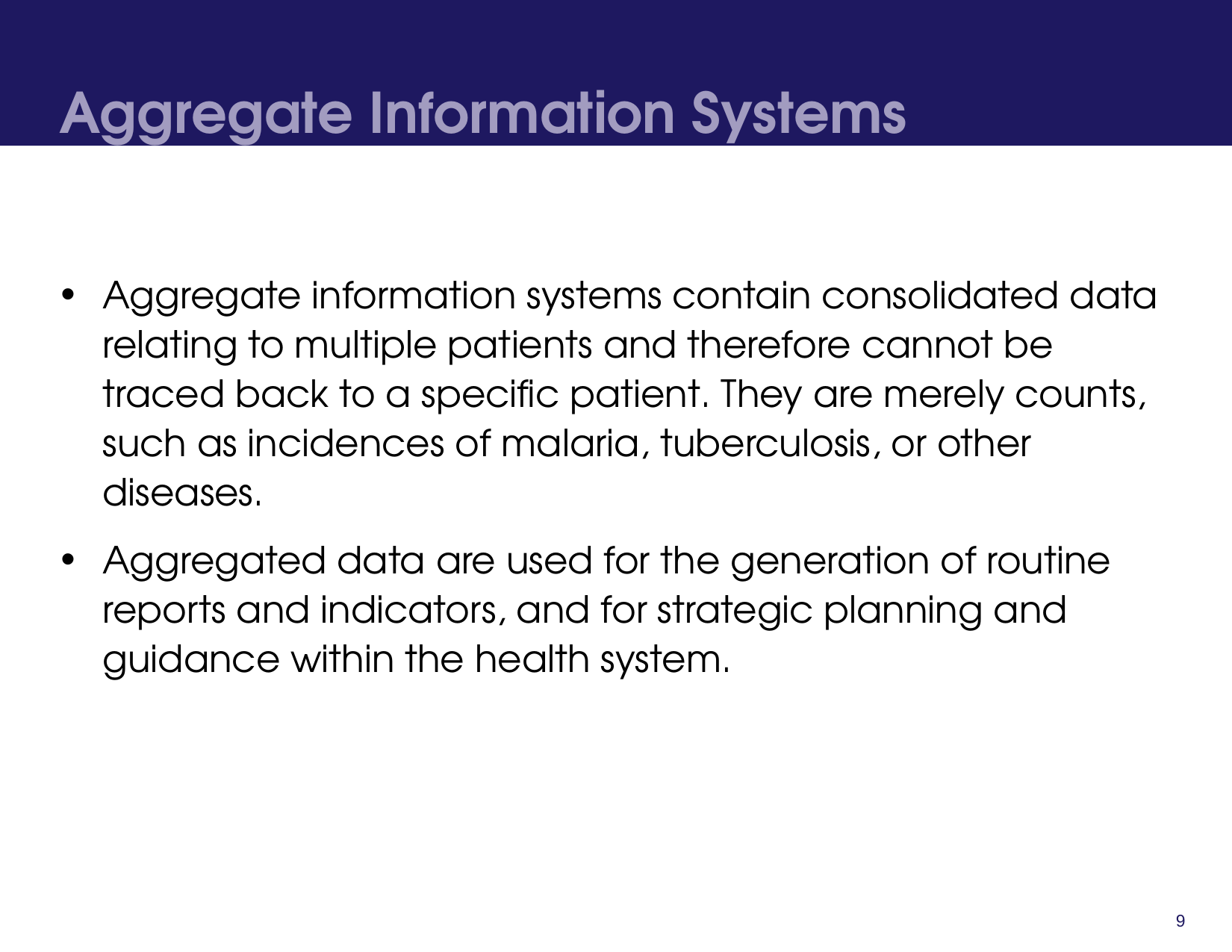

# Aggregate Information Systems
Aggregate information systems contain consolidated data relating to multiple patients and therefore cannot be traced back to a specific patient. They are merely counts, such as incidences of malaria, tuberculosis, or other diseases.
Aggregated data are used for the generation of routine reports and indicators, and for strategic planning and guidance within the health system.
9